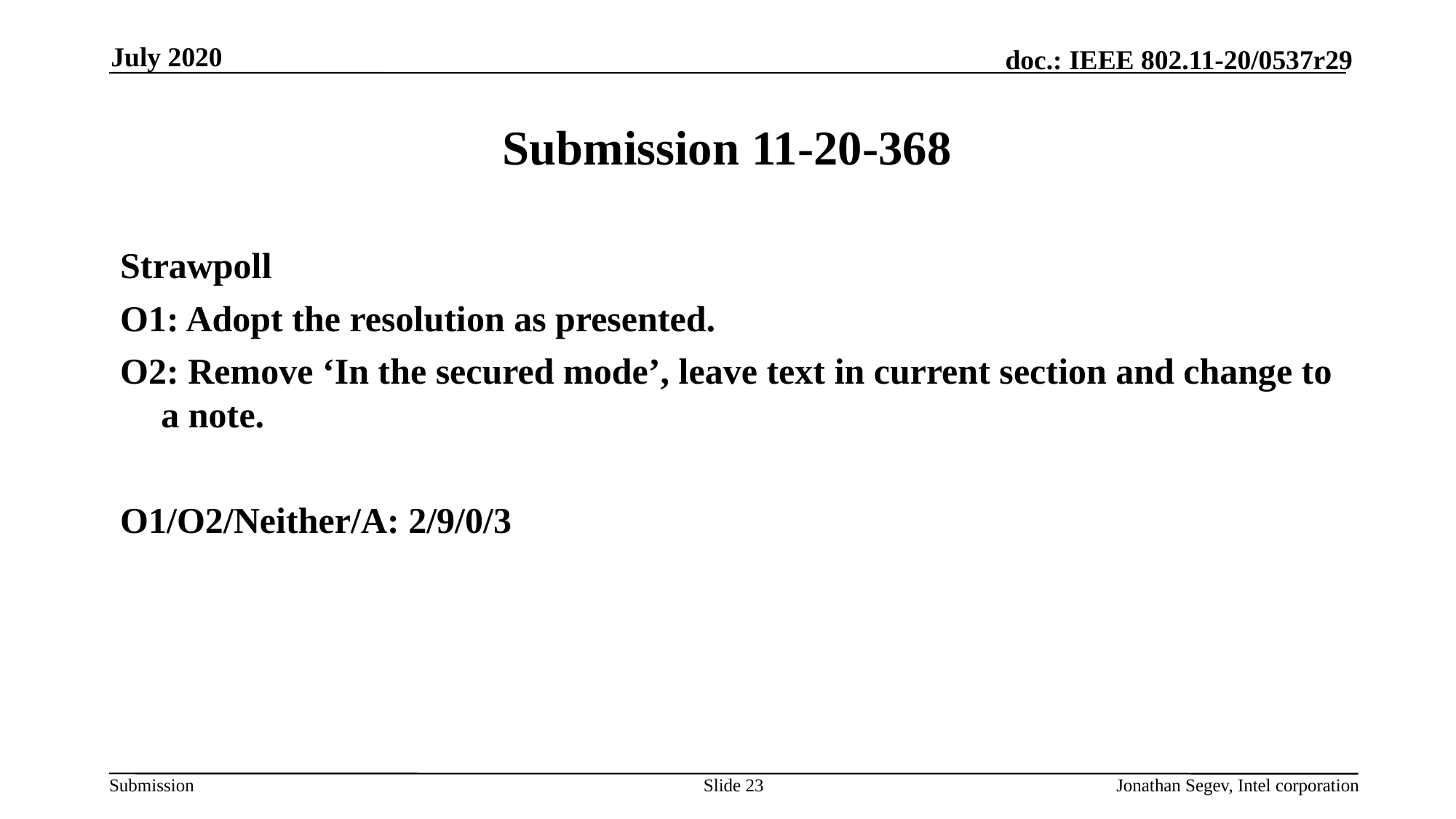

July 2020
# Submission 11-20-368
Strawpoll
O1: Adopt the resolution as presented.
O2: Remove ‘In the secured mode’, leave text in current section and change to a note.

O1/O2/Neither/A: 2/9/0/3
Slide 23
Jonathan Segev, Intel corporation